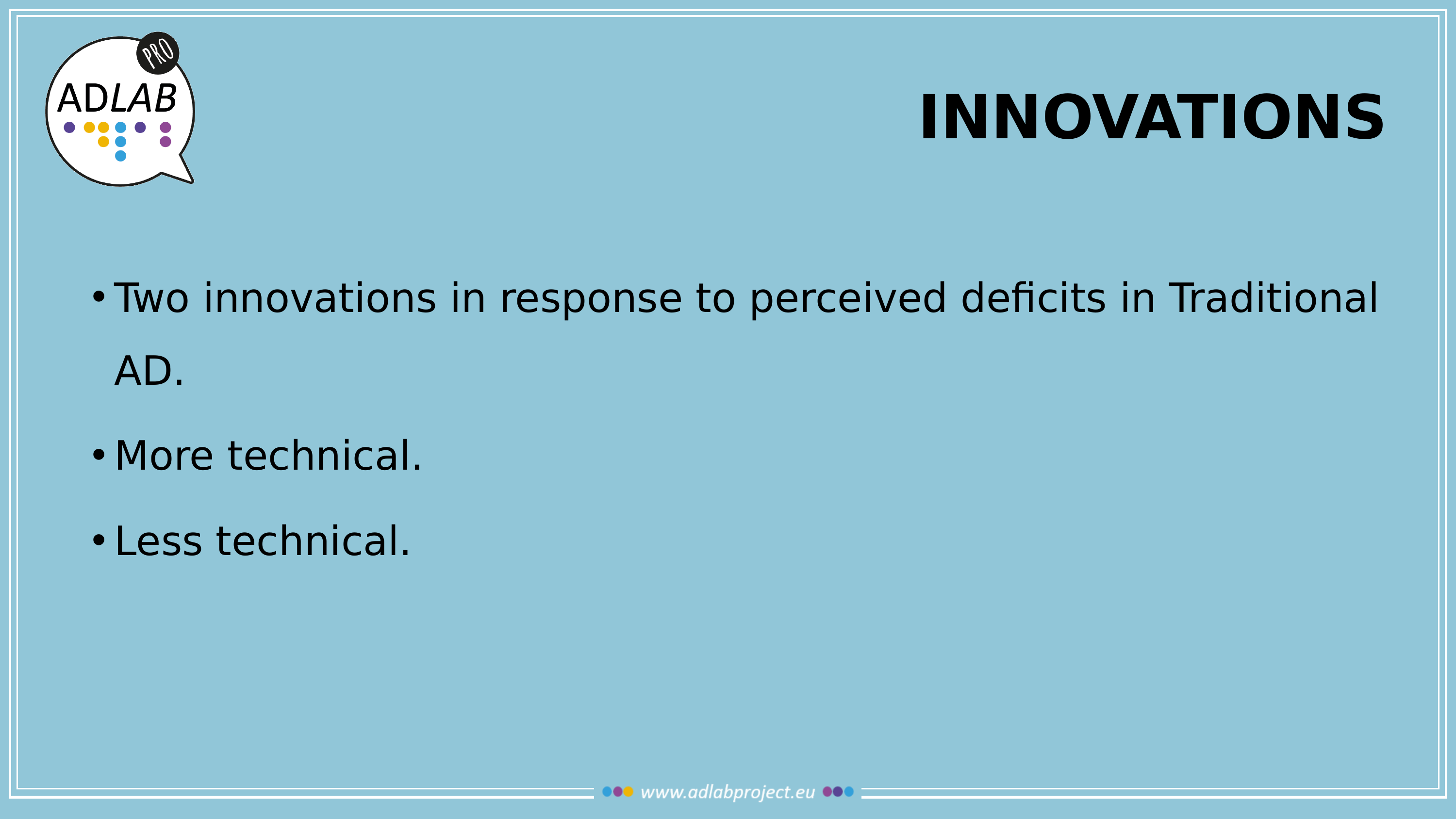

# innovations
Two innovations in response to perceived deficits in Traditional AD.
More technical.
Less technical.